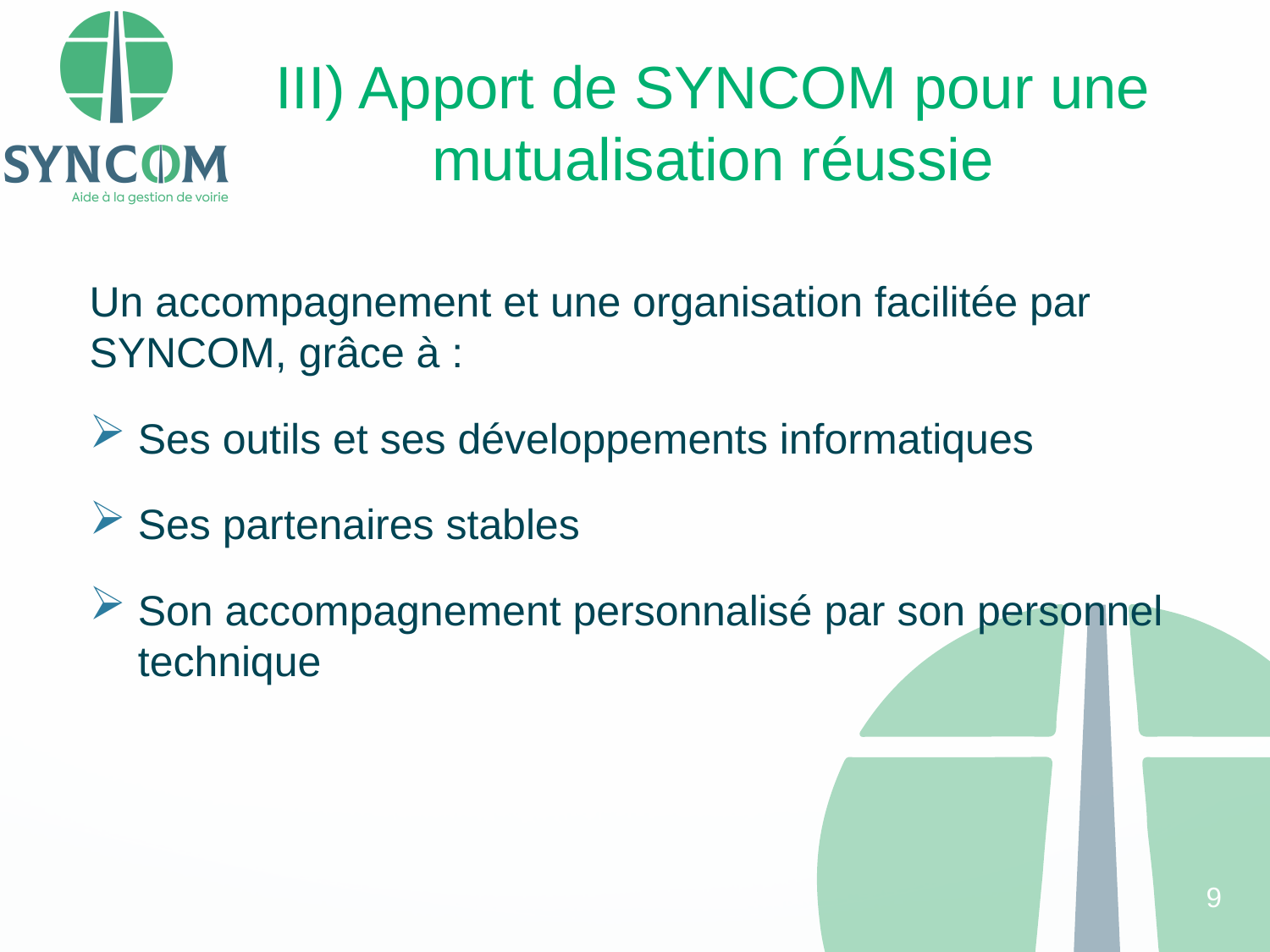

# III) Apport de SYNCOM pour une mutualisation réussie
Un accompagnement et une organisation facilitée par SYNCOM, grâce à :
Ses outils et ses développements informatiques
Ses partenaires stables
Son accompagnement personnalisé par son personnel technique
9